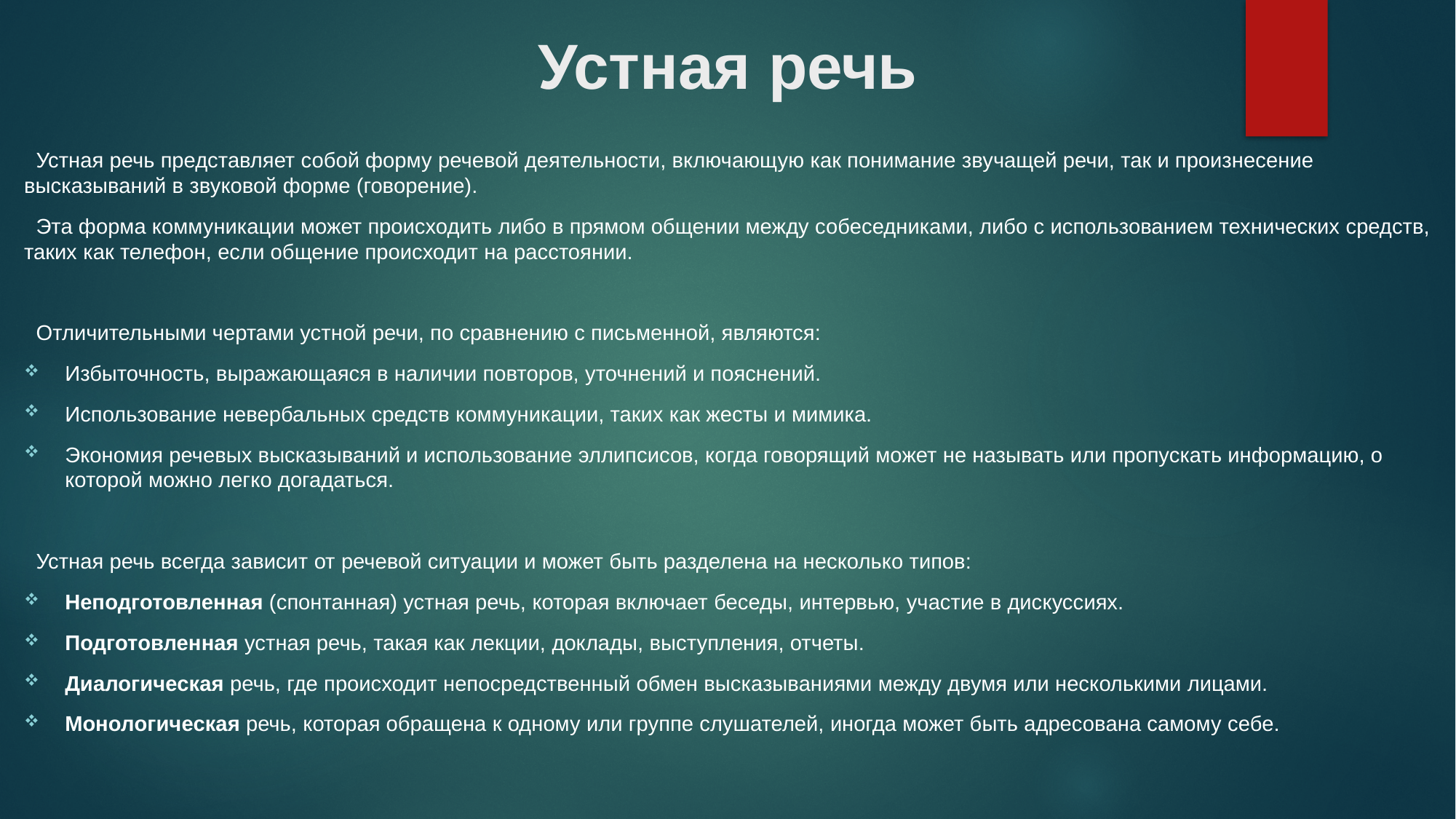

# Устная речь
  Устная речь представляет собой форму речевой деятельности, включающую как понимание звучащей речи, так и произнесение высказываний в звуковой форме (говорение).
  Эта форма коммуникации может происходить либо в прямом общении между собеседниками, либо с использованием технических средств, таких как телефон, если общение происходит на расстоянии.

  Отличительными чертами устной речи, по сравнению с письменной, являются:
Избыточность, выражающаяся в наличии повторов, уточнений и пояснений.
Использование невербальных средств коммуникации, таких как жесты и мимика.
Экономия речевых высказываний и использование эллипсисов, когда говорящий может не называть или пропускать информацию, о которой можно легко догадаться.

  Устная речь всегда зависит от речевой ситуации и может быть разделена на несколько типов:
Неподготовленная (спонтанная) устная речь, которая включает беседы, интервью, участие в дискуссиях.
Подготовленная устная речь, такая как лекции, доклады, выступления, отчеты.
Диалогическая речь, где происходит непосредственный обмен высказываниями между двумя или несколькими лицами.
Монологическая речь, которая обращена к одному или группе слушателей, иногда может быть адресована самому себе.